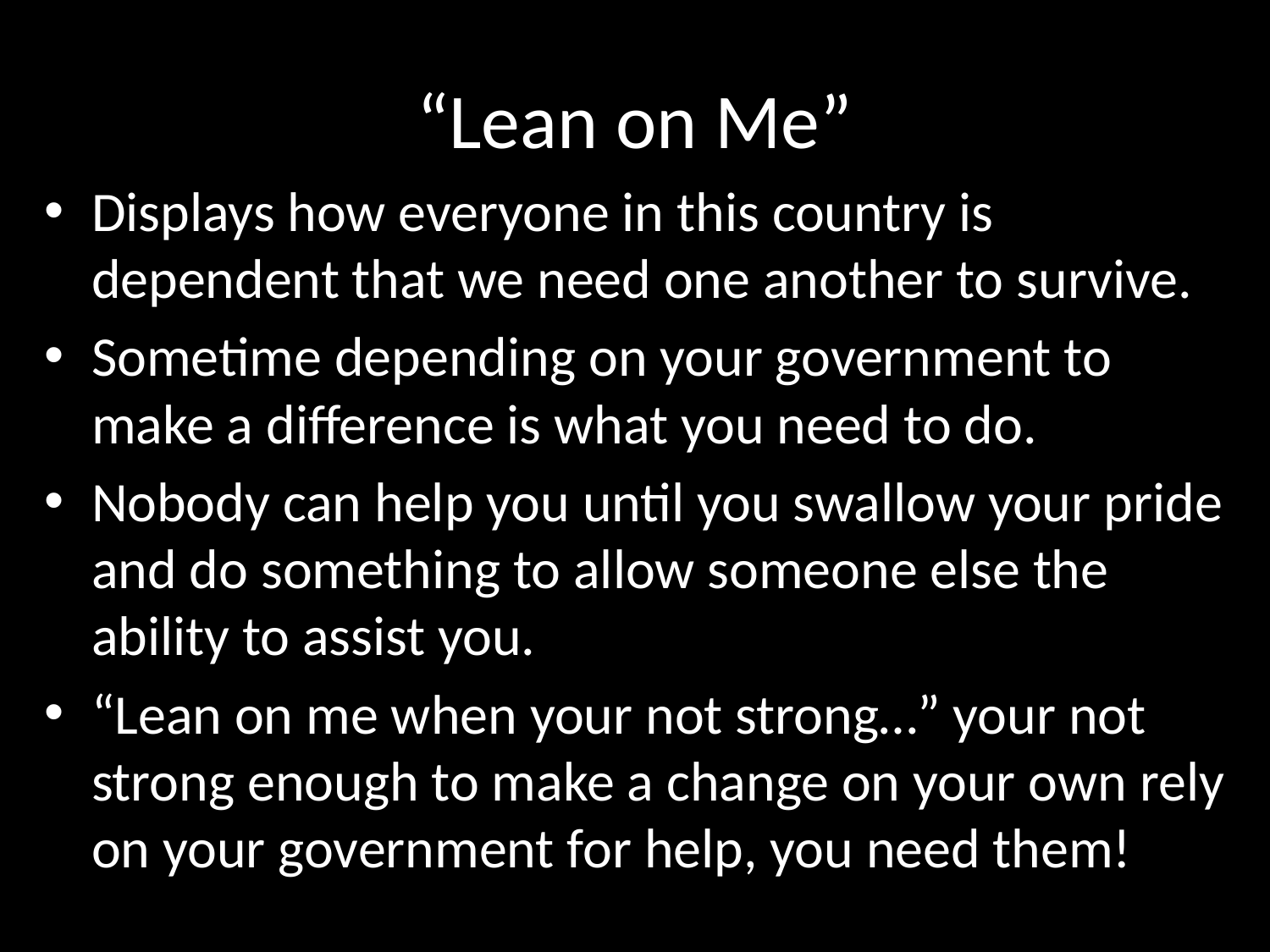

# “Lean on Me”
Displays how everyone in this country is dependent that we need one another to survive.
Sometime depending on your government to make a difference is what you need to do.
Nobody can help you until you swallow your pride and do something to allow someone else the ability to assist you.
“Lean on me when your not strong…” your not strong enough to make a change on your own rely on your government for help, you need them!